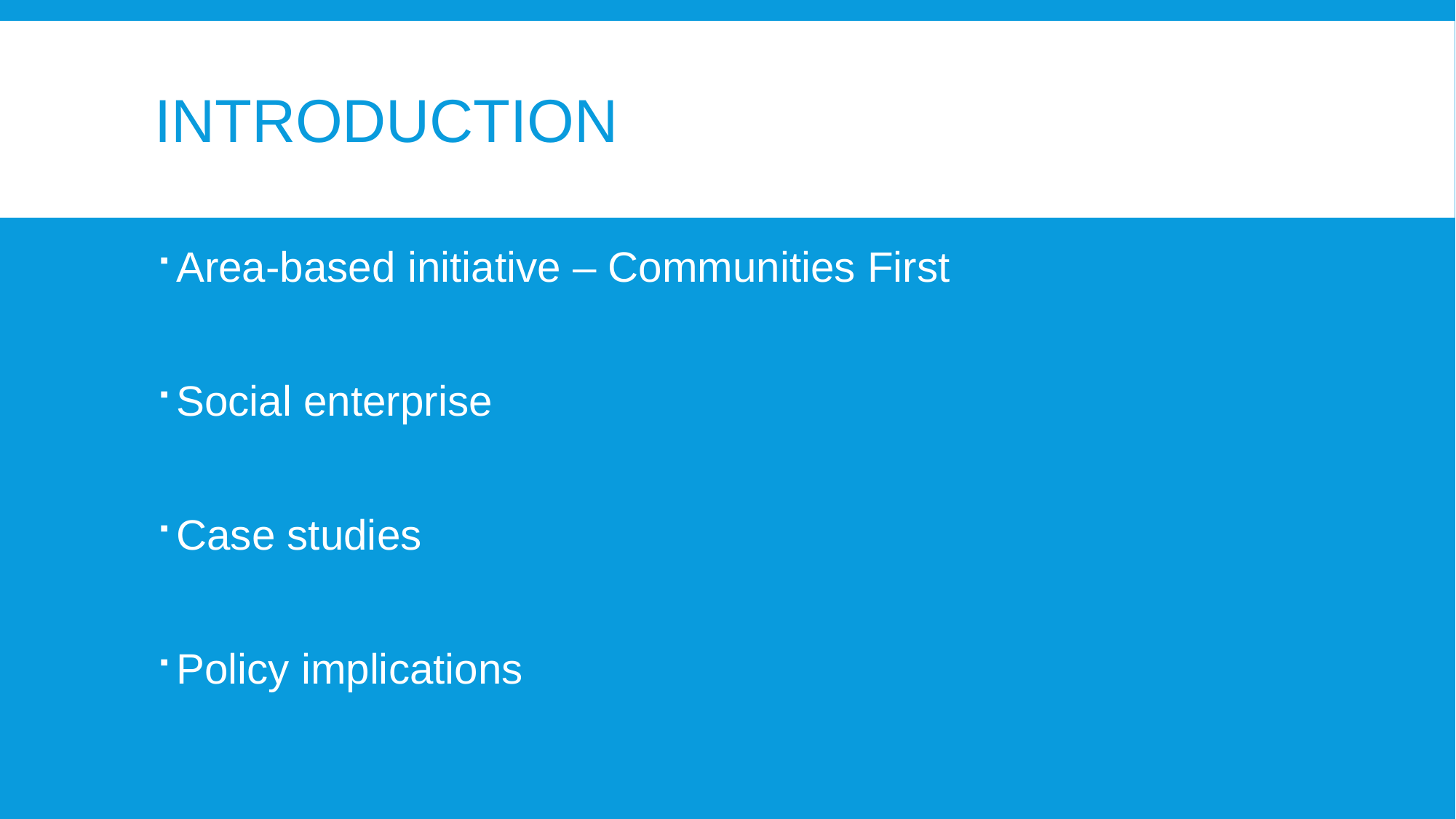

# Introduction
Area-based initiative – Communities First

Social enterprise

Case studies

Policy implications